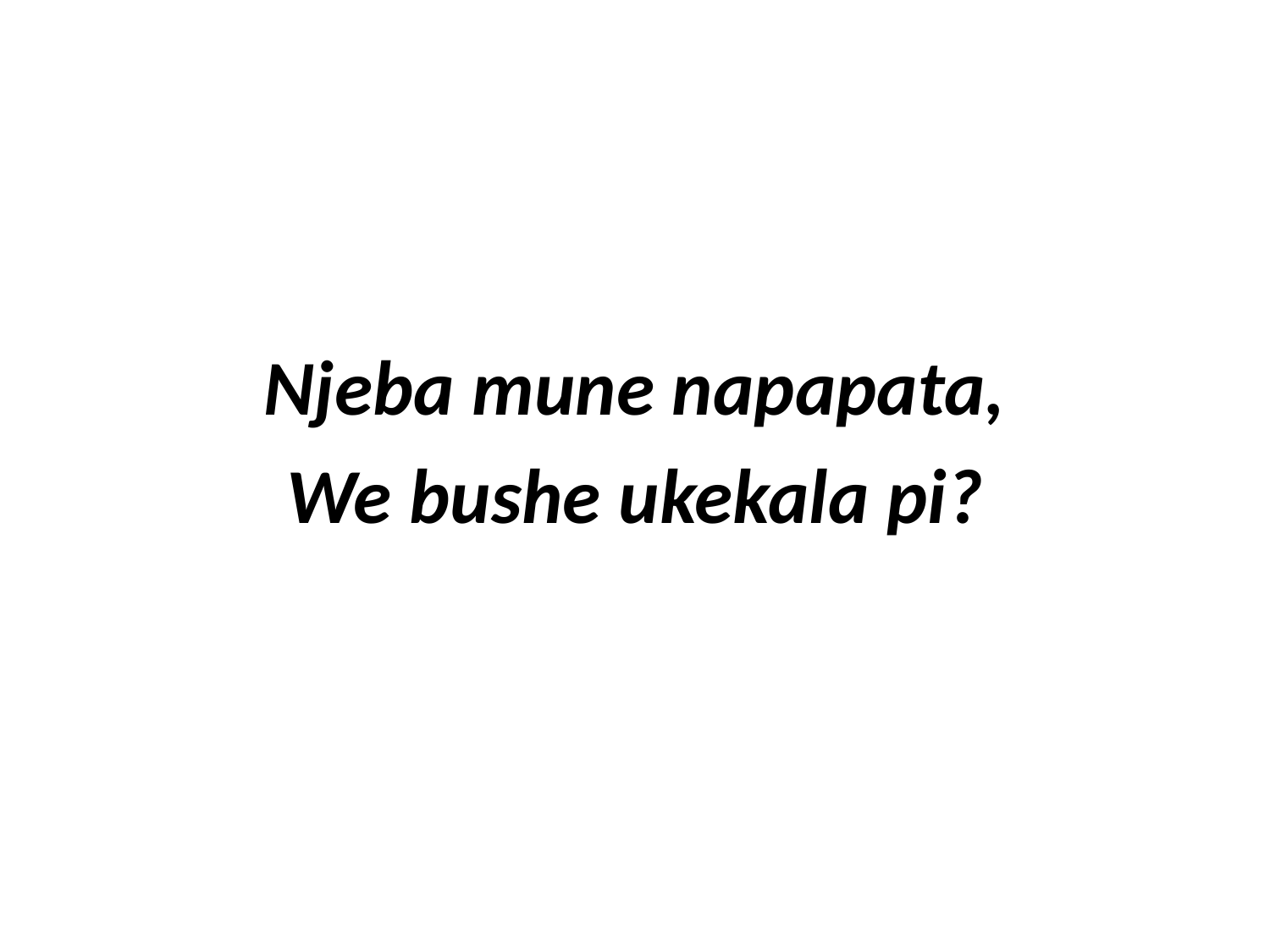

Njeba mune napapata,
We bushe ukekala pi?